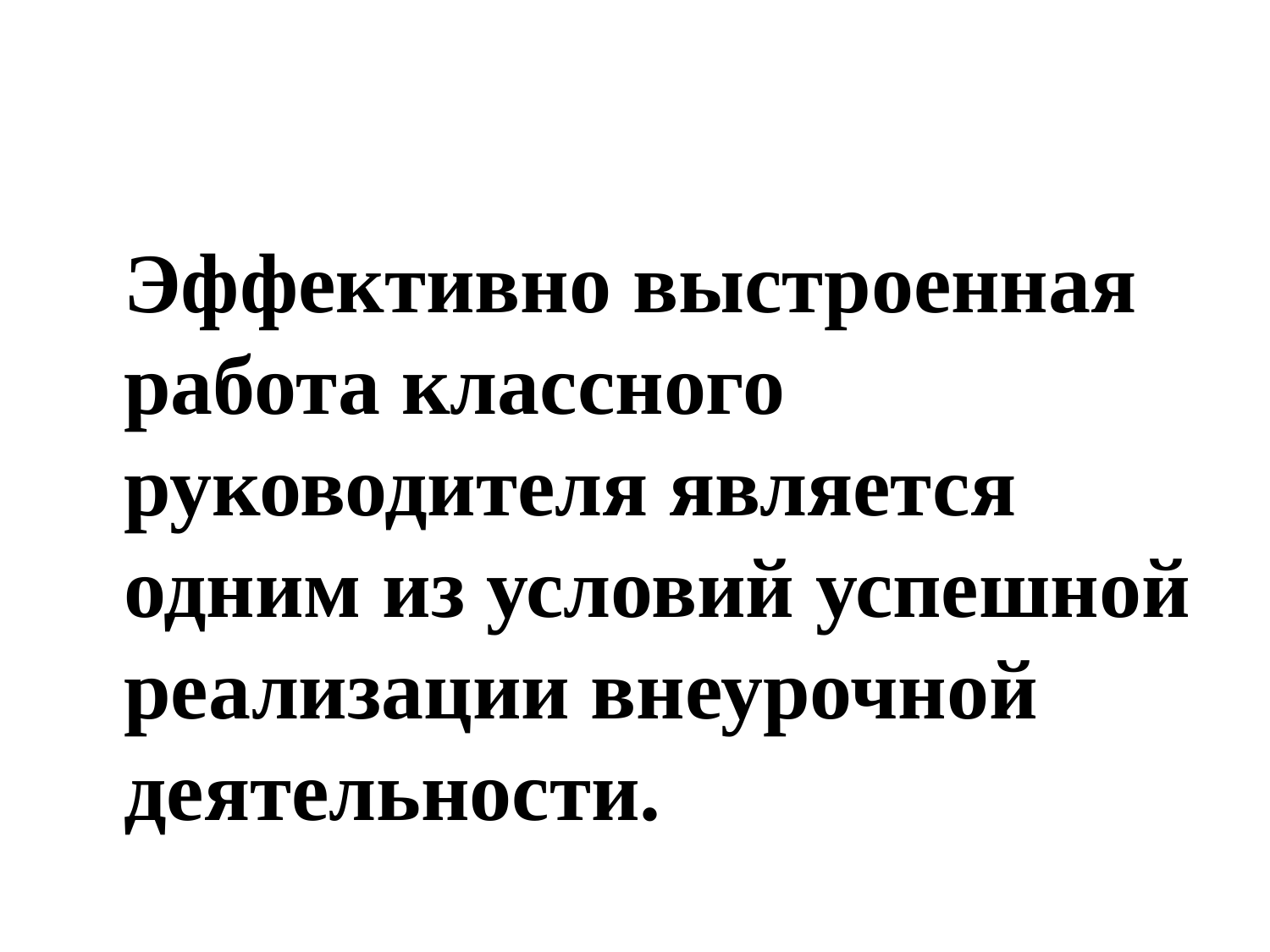

#
	Эффективно выстроенная работа классного руководителя является одним из условий успешной реализации внеурочной деятельности.